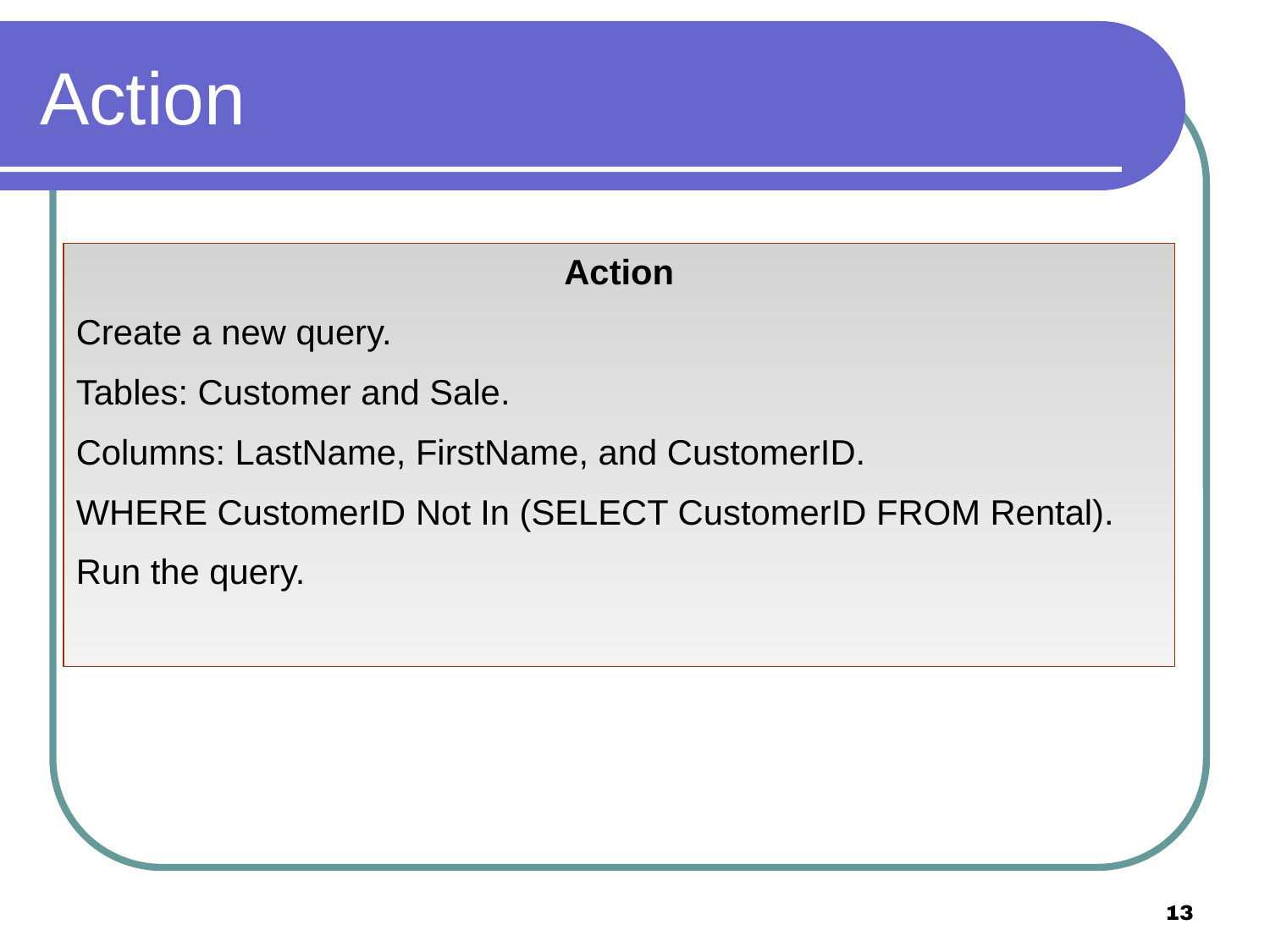

# Action
Action
Create a new query.
Tables: Customer and Sale.
Columns: LastName, FirstName, and CustomerID.
WHERE CustomerID Not In (SELECT CustomerID FROM Rental).
Run the query.
13